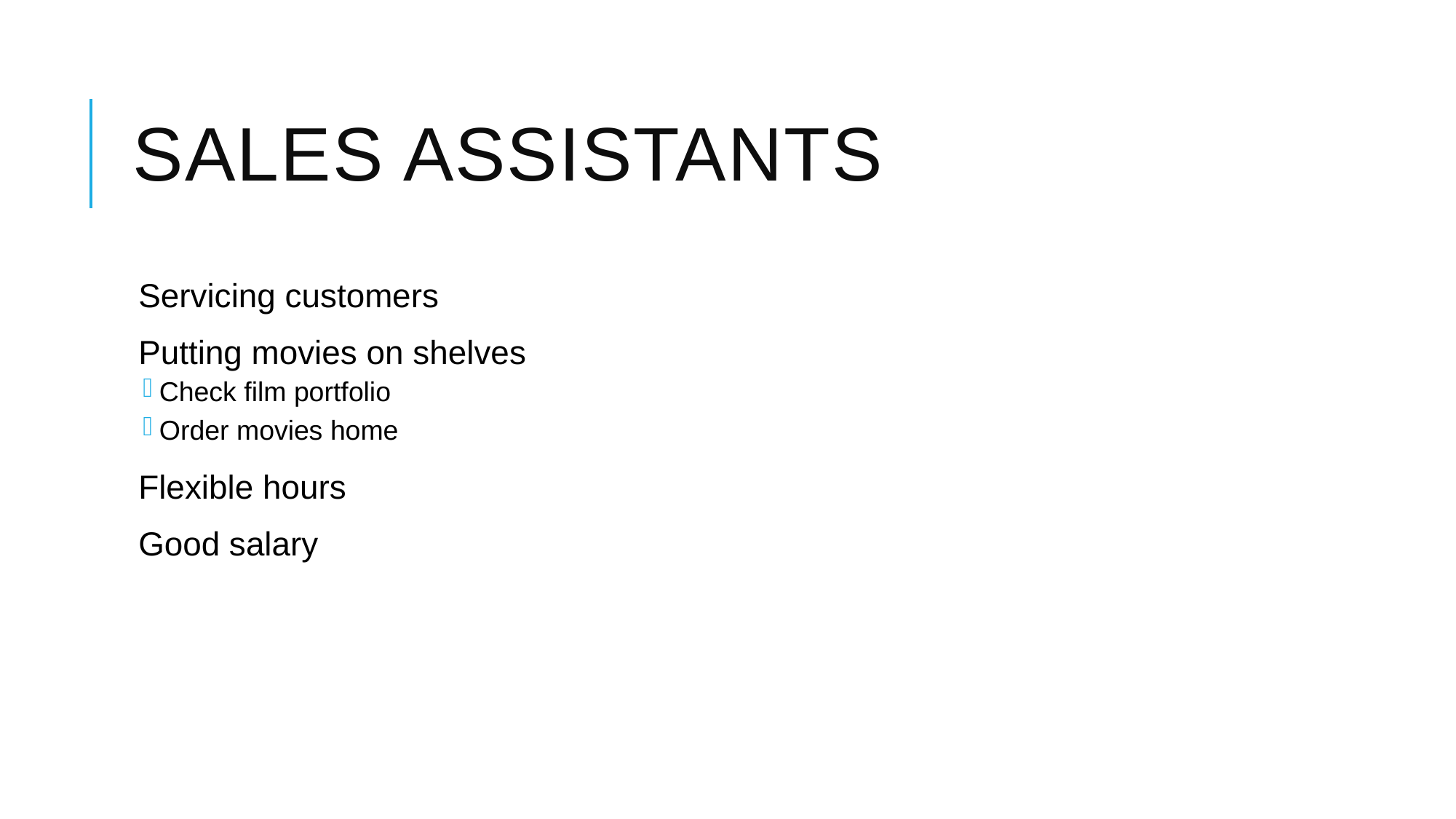

# Sales Assistants
Servicing customers
Putting movies on shelves
Check film portfolio
Order movies home
Flexible hours
Good salary